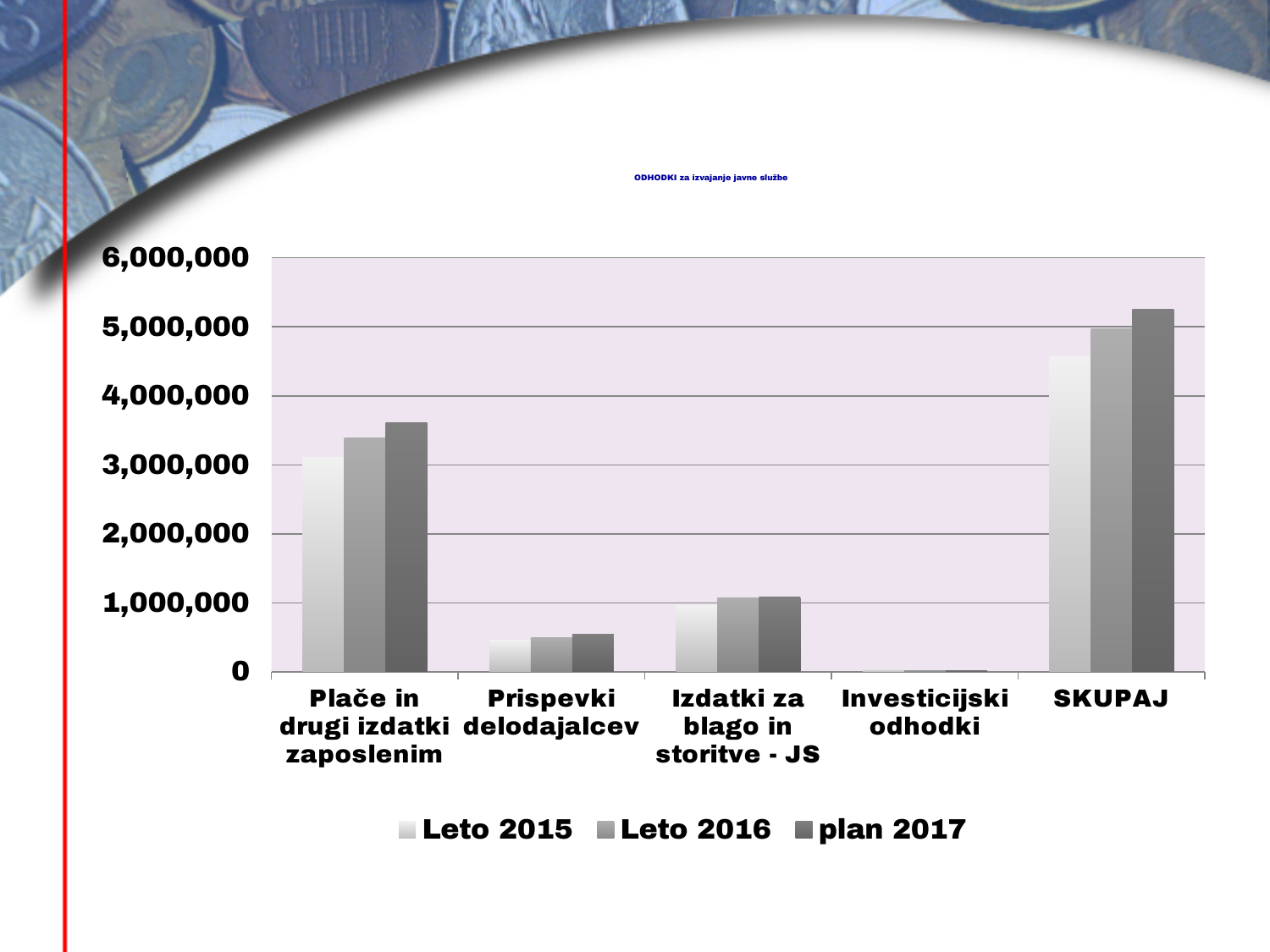

# ODHODKI za izvajanje javne službe

### Chart

| Category | Leto 2015 | Leto 2016 | plan 2017 |
|---|---|---|---|
| Plače in drugi izdatki zaposlenim | 3109013.0 | 3384497.0 | 3613892.0 |
| Prispevki delodajalcev | 462586.0 | 501129.0 | 541513.0 |
| Izdatki za blago in storitve - JS | 961073.0 | 1067812.0 | 1083466.0 |
| Investicijski odhodki | 28778.0 | 12817.0 | 11849.0 |
| SKUPAJ | 4561450.0 | 4966255.0 | 5250720.0 |